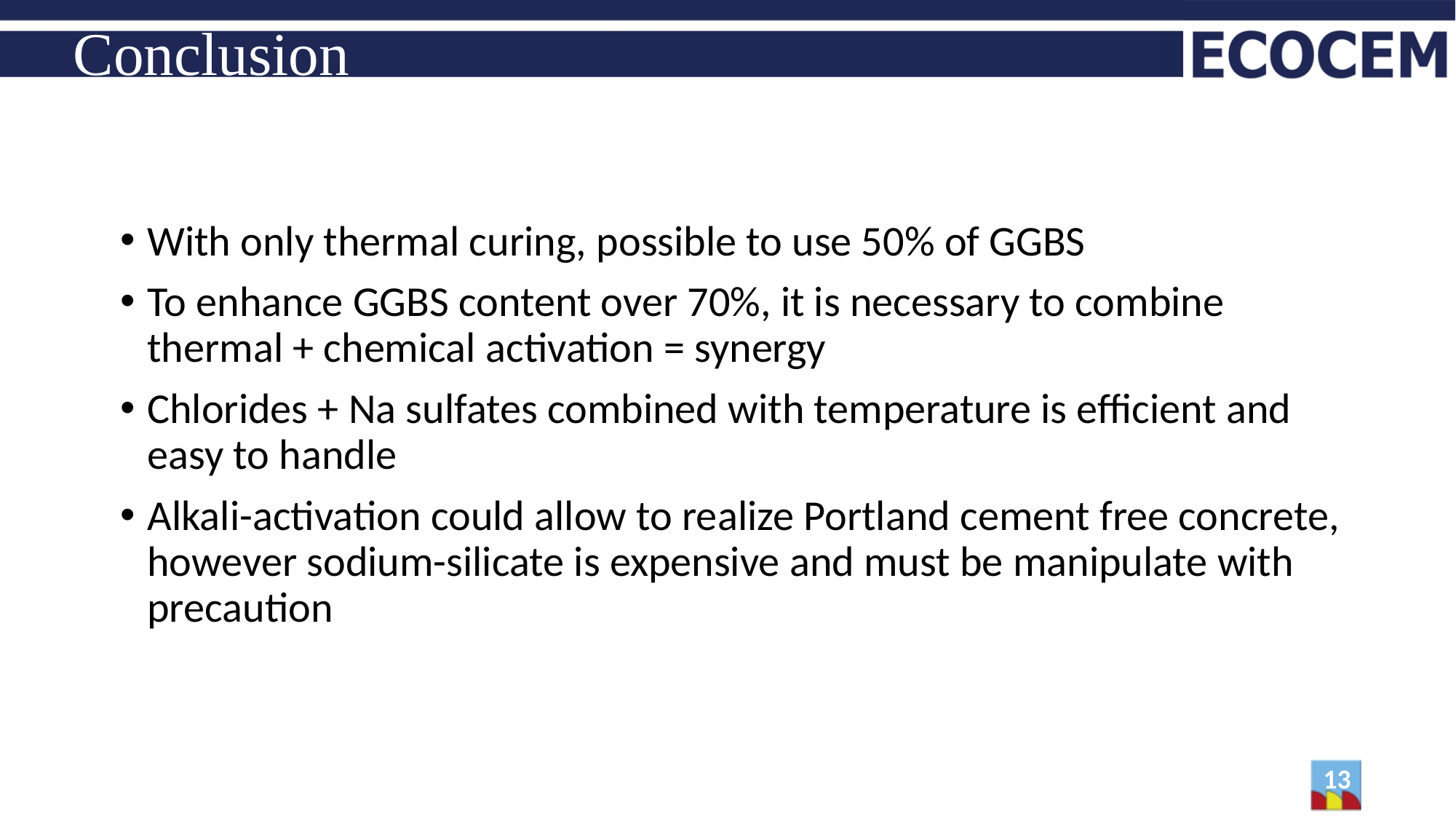

Conclusion
With only thermal curing, possible to use 50% of GGBS
To enhance GGBS content over 70%, it is necessary to combine thermal + chemical activation = synergy
Chlorides + Na sulfates combined with temperature is efficient and easy to handle
Alkali-activation could allow to realize Portland cement free concrete, however sodium-silicate is expensive and must be manipulate with precaution

13